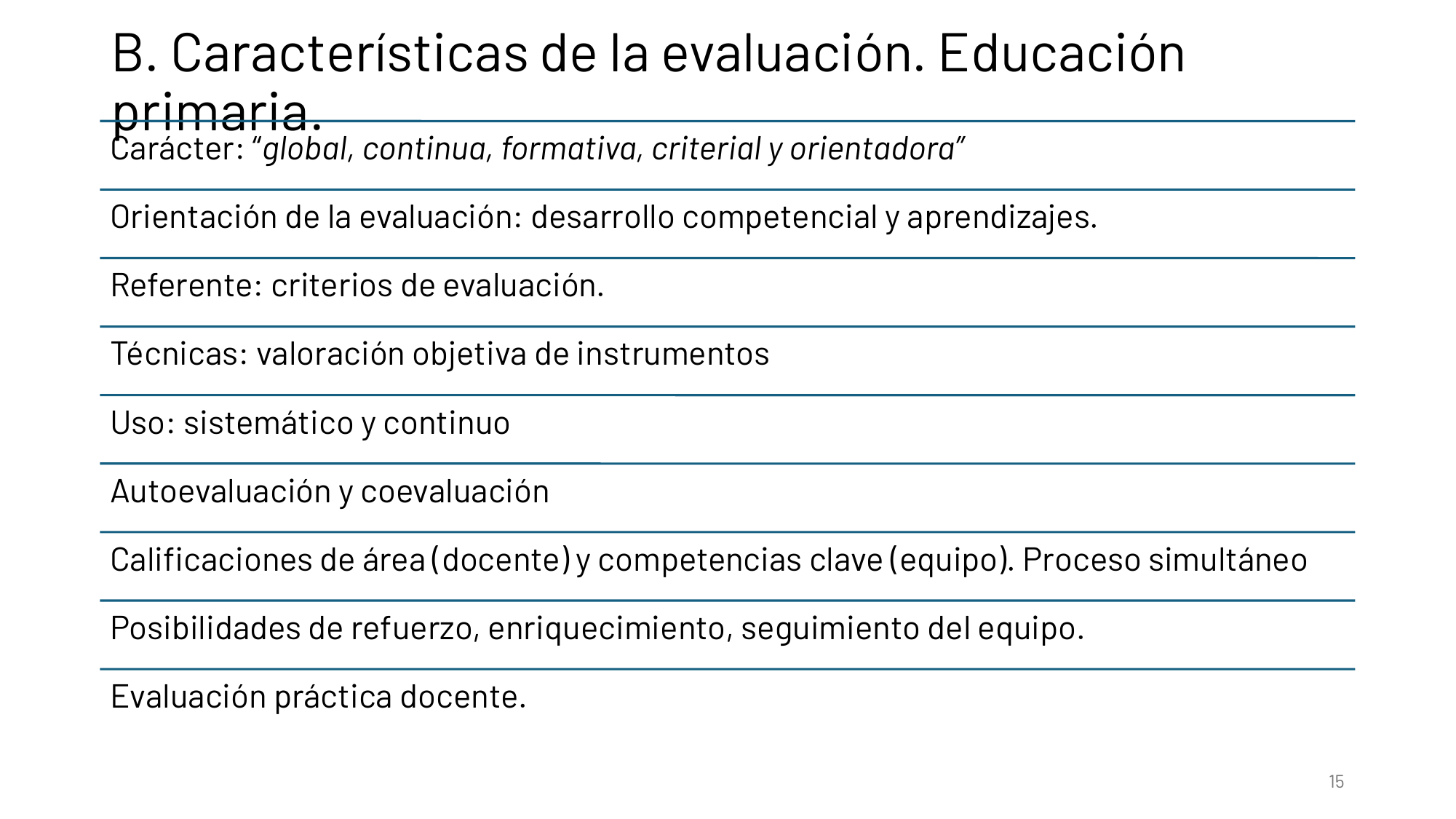

# B. Características de la evaluación. Educación primaria.
Carácter: “global, continua, formativa, criterial y orientadora”
Orientación de la evaluación: desarrollo competencial y aprendizajes.
Referente: criterios de evaluación.
Técnicas: valoración objetiva de instrumentos
Uso: sistemático y continuo
Autoevaluación y coevaluación
Calificaciones de área (docente) y competencias clave (equipo). Proceso simultáneo
Posibilidades de refuerzo, enriquecimiento, seguimiento del equipo.
Evaluación práctica docente.
15